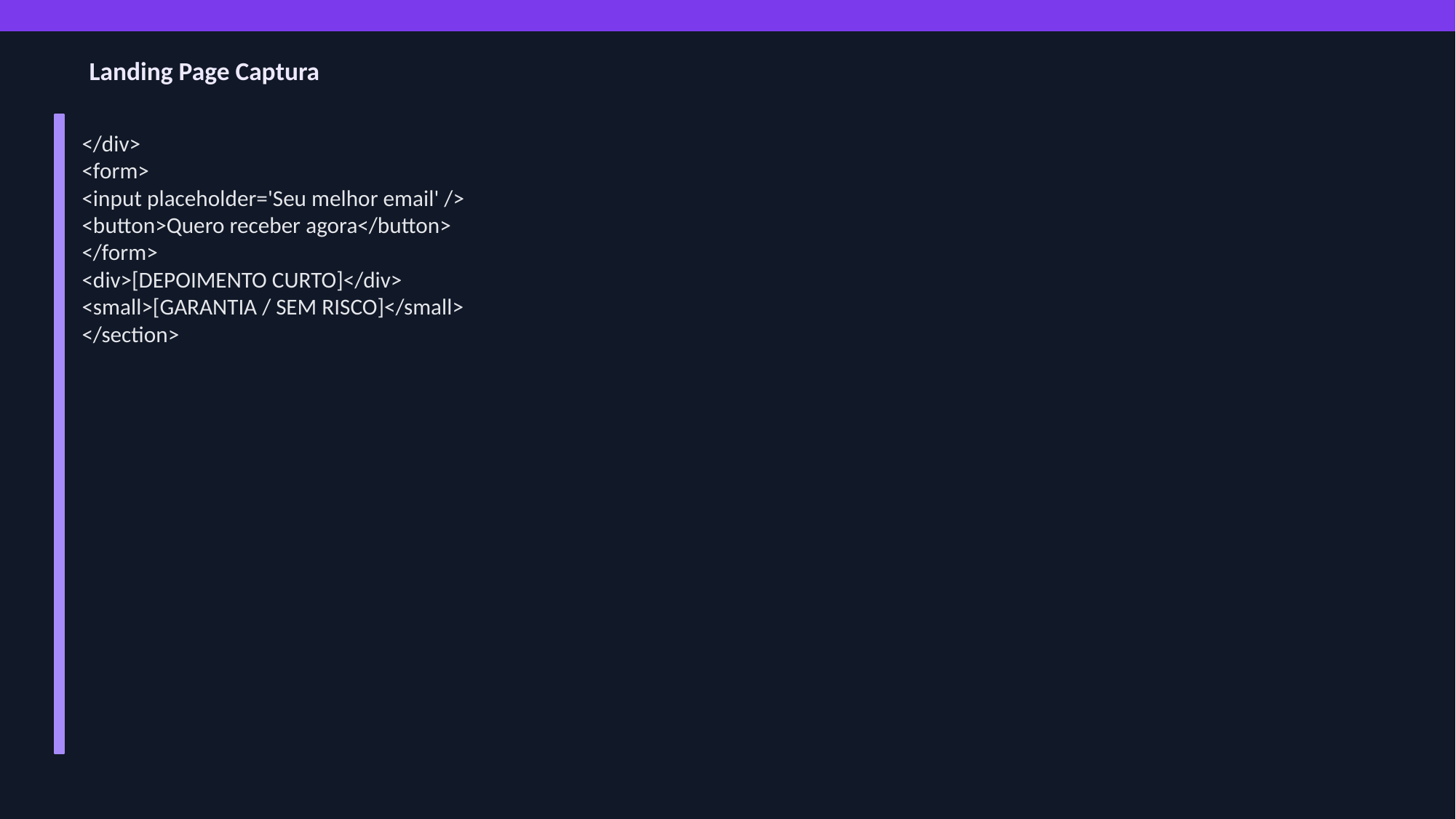

Landing Page Captura

</div>
<form>
<input placeholder='Seu melhor email' />
<button>Quero receber agora</button>
</form>
<div>[DEPOIMENTO CURTO]</div>
<small>[GARANTIA / SEM RISCO]</small>
</section>